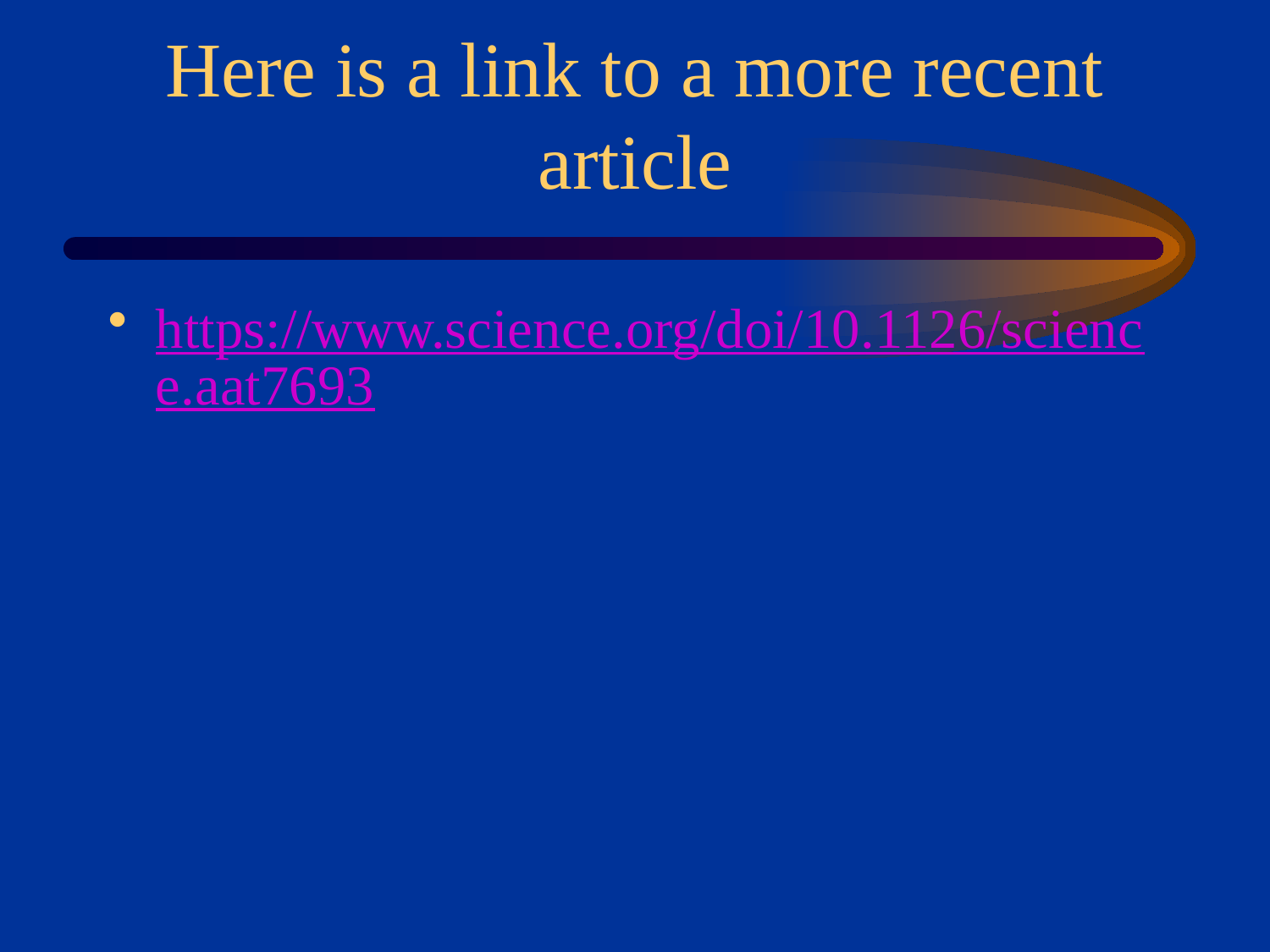

# Here is a link to a more recent article
https://www.science.org/doi/10.1126/science.aat7693